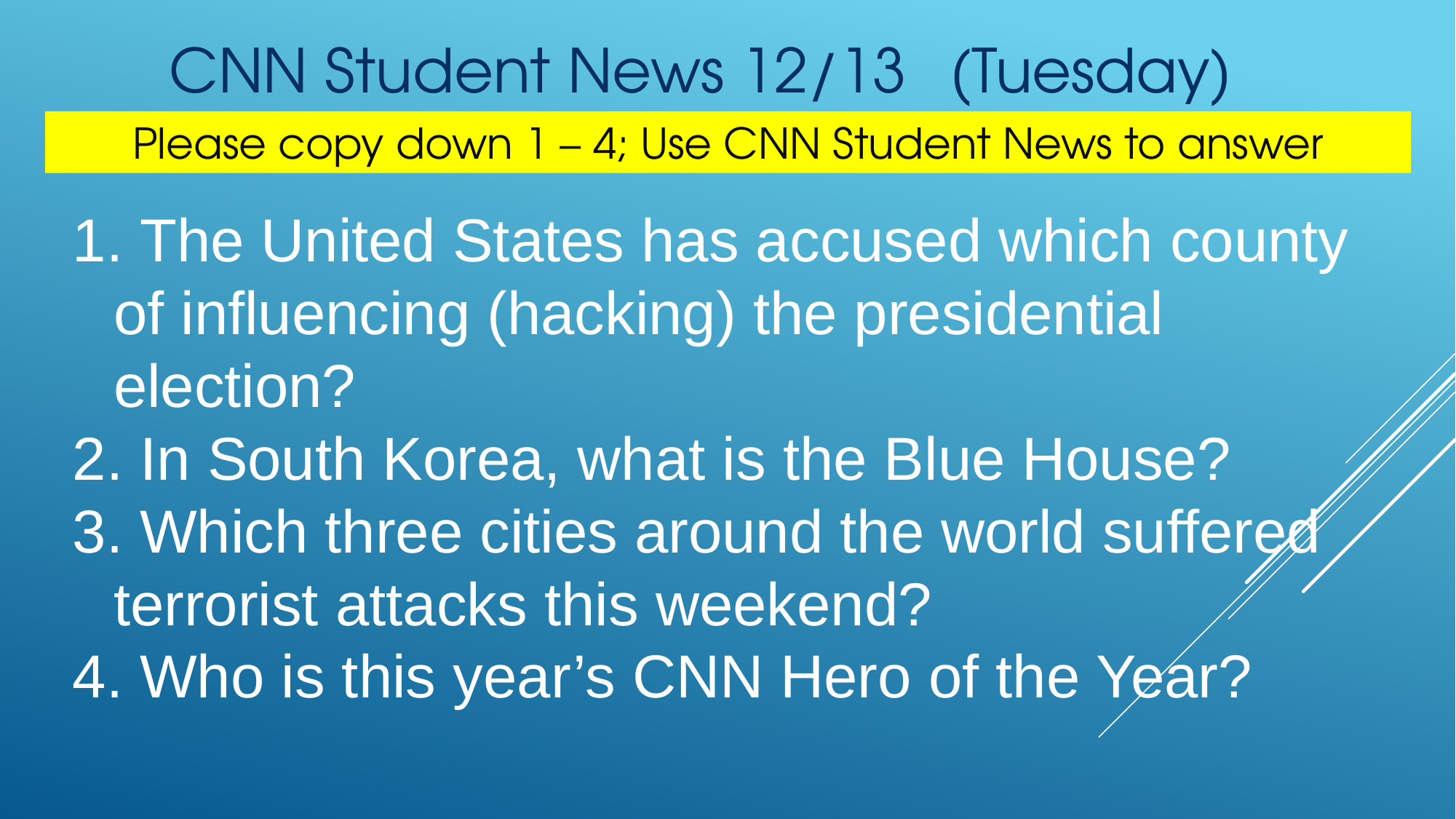

CNN Student News 12/13	 (Tuesday)
Please copy down 1 – 4; Use CNN Student News to answer
 The United States has accused which county of influencing (hacking) the presidential election?
 In South Korea, what is the Blue House?
 Which three cities around the world suffered terrorist attacks this weekend?
 Who is this year’s CNN Hero of the Year?